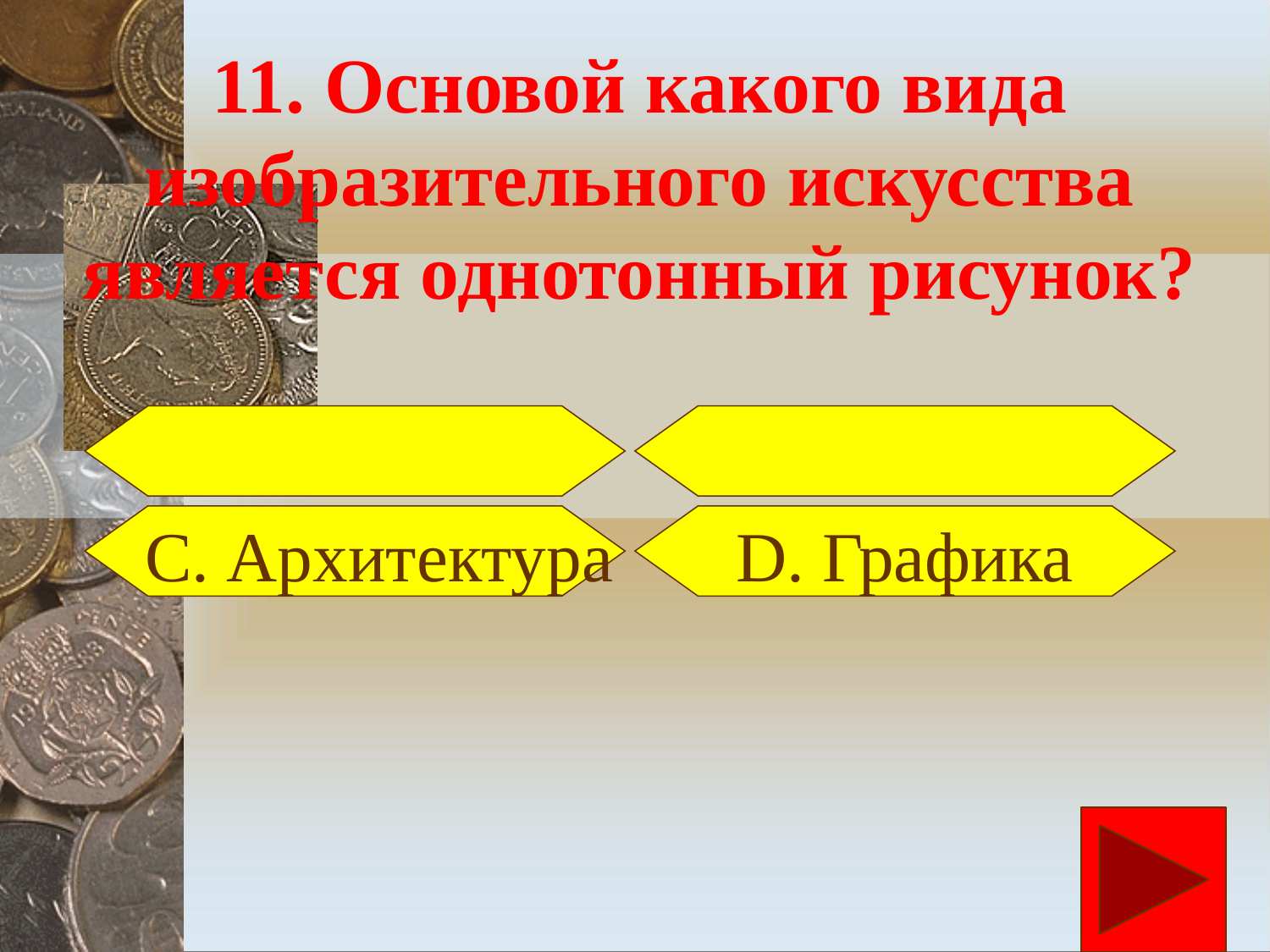

# 11. Основой какого вида изобразительного искусства является однотонный рисунок?

   С. Архитектура       D. Графика